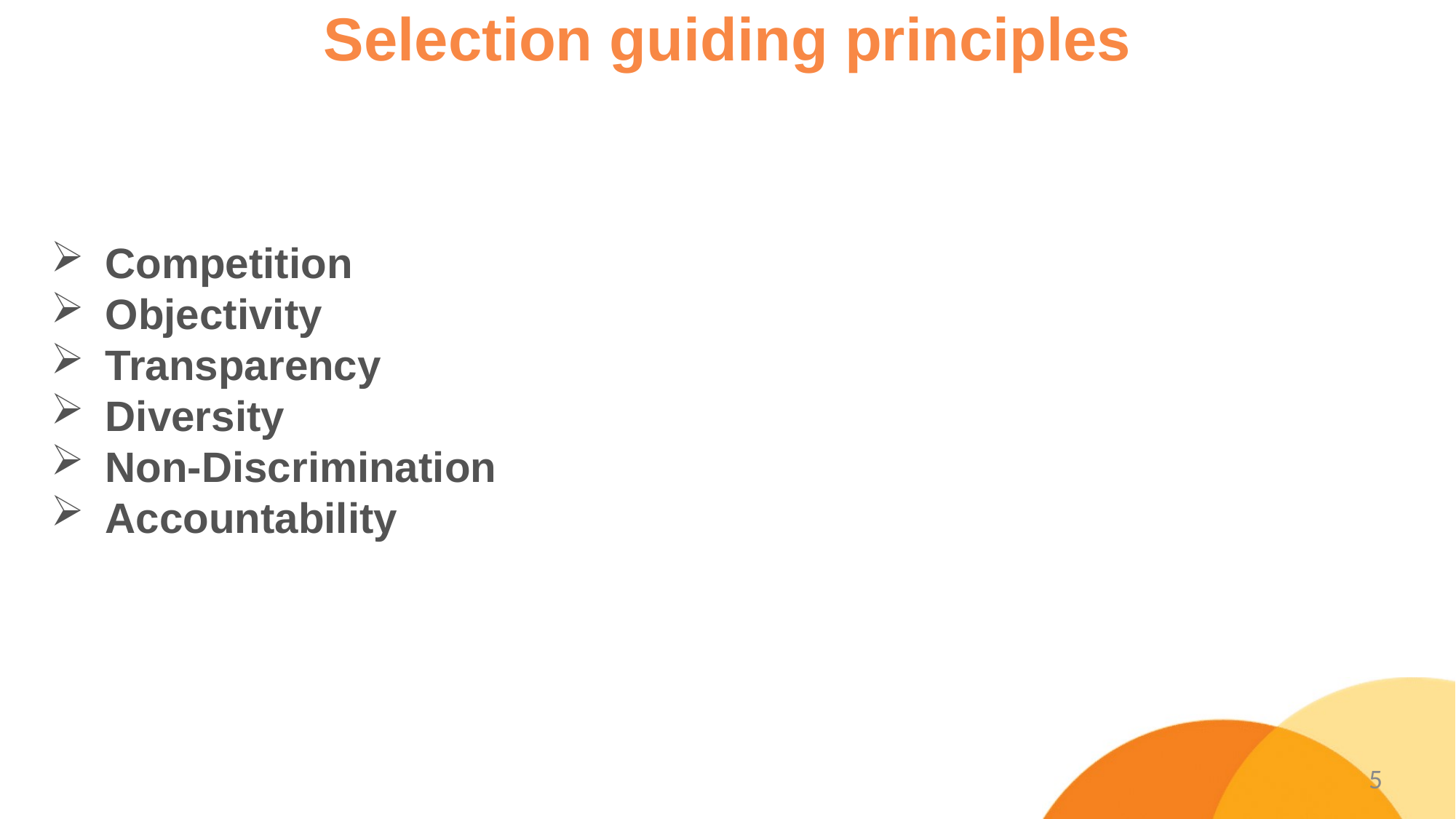

# Selection guiding principles

Competition
Objectivity
Transparency
Diversity
Non-Discrimination
Accountability
5